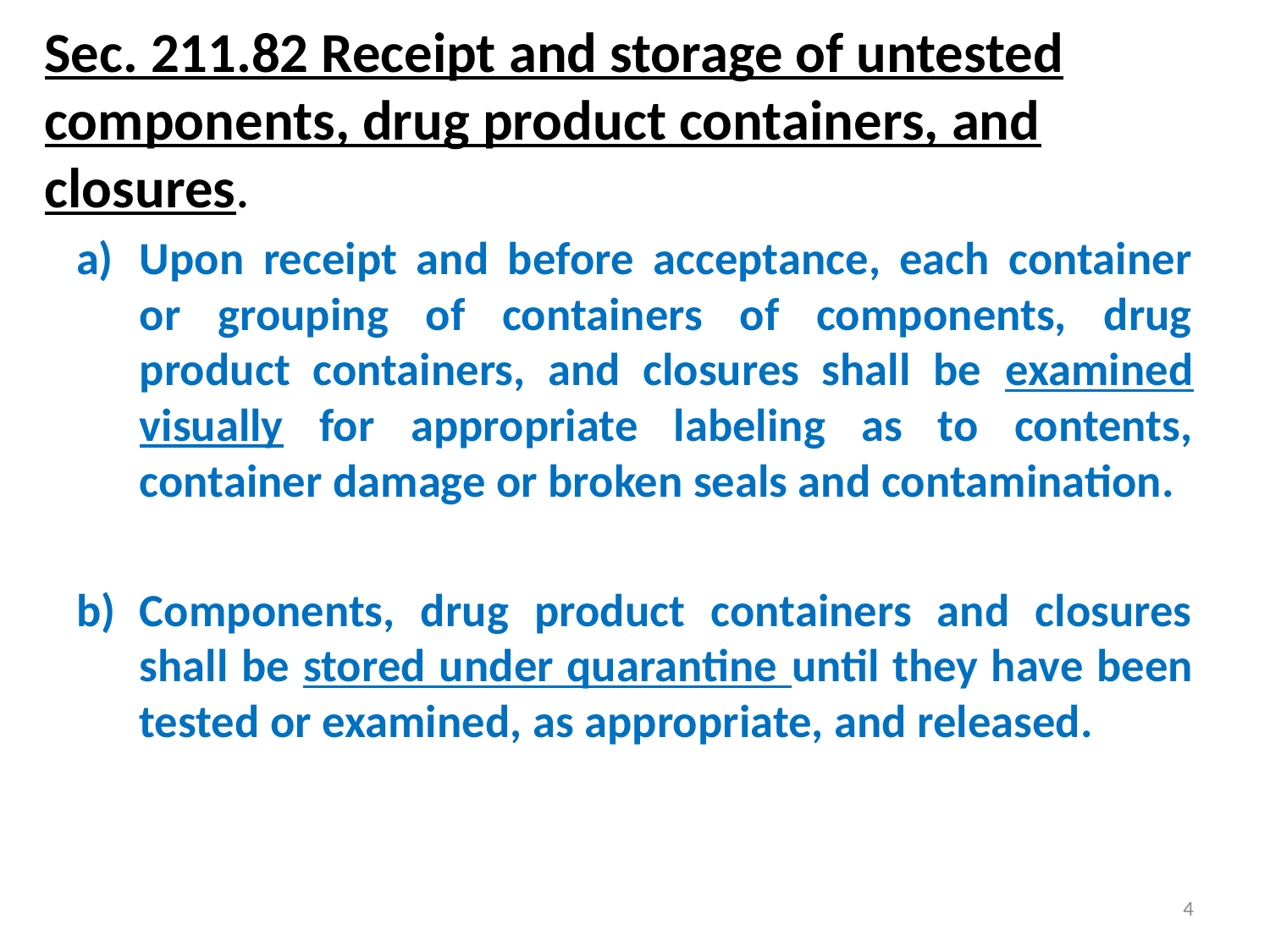

# Sec. 211.82 Receipt and storage of untested components, drug product containers, and closures.
Upon receipt and before acceptance, each container or grouping of containers of components, drug product containers, and closures shall be examined visually for appropriate labeling as to contents, container damage or broken seals and contamination.

Components, drug product containers and closures shall be stored under quarantine until they have been tested or examined, as appropriate, and released.

4